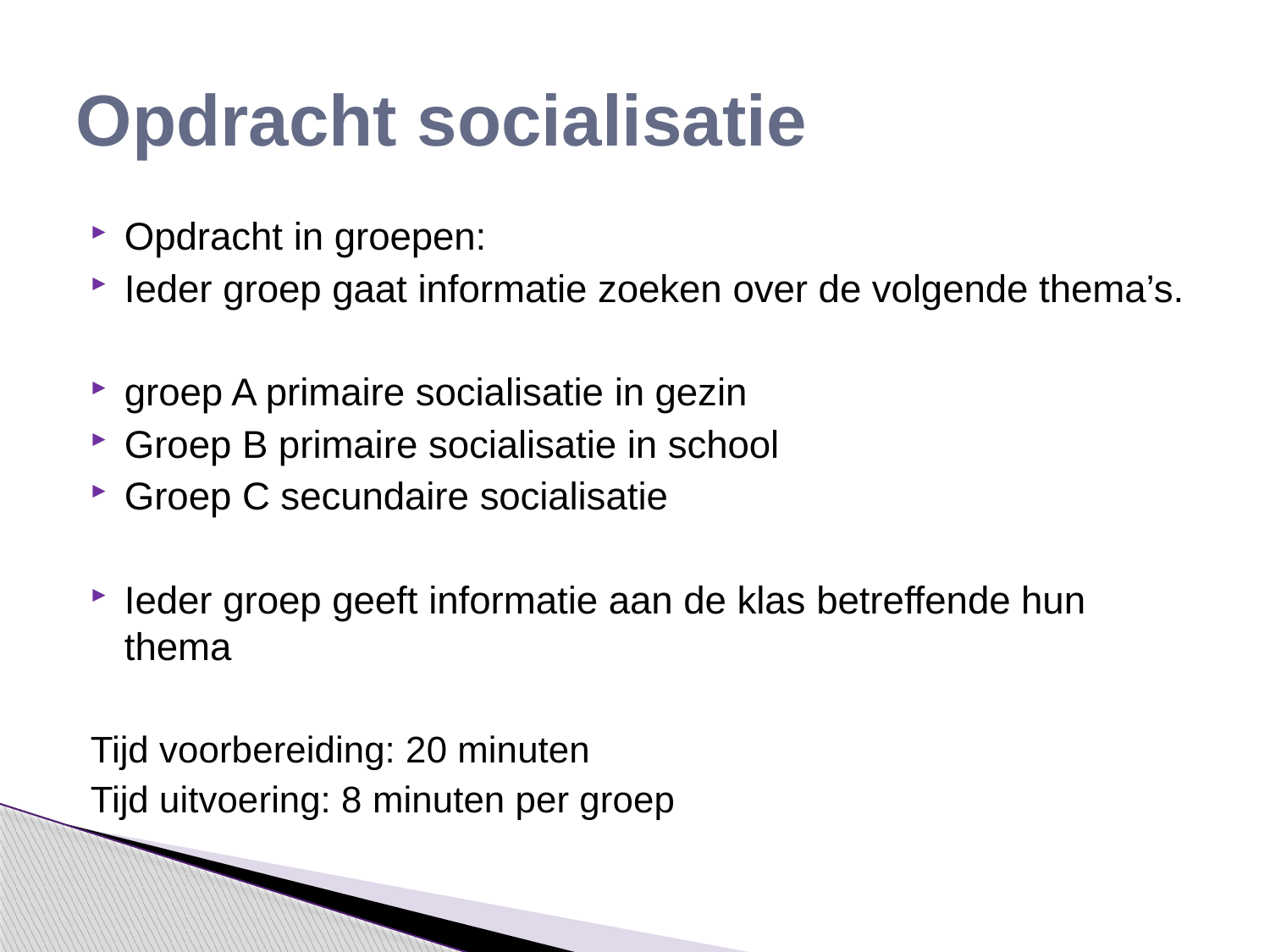

# Opdracht socialisatie
Opdracht in groepen:
Ieder groep gaat informatie zoeken over de volgende thema’s.

groep A primaire socialisatie in gezin
Groep B primaire socialisatie in school
Groep C secundaire socialisatie

Ieder groep geeft informatie aan de klas betreffende hun thema

Tijd voorbereiding: 20 minuten
Tijd uitvoering: 8 minuten per groep